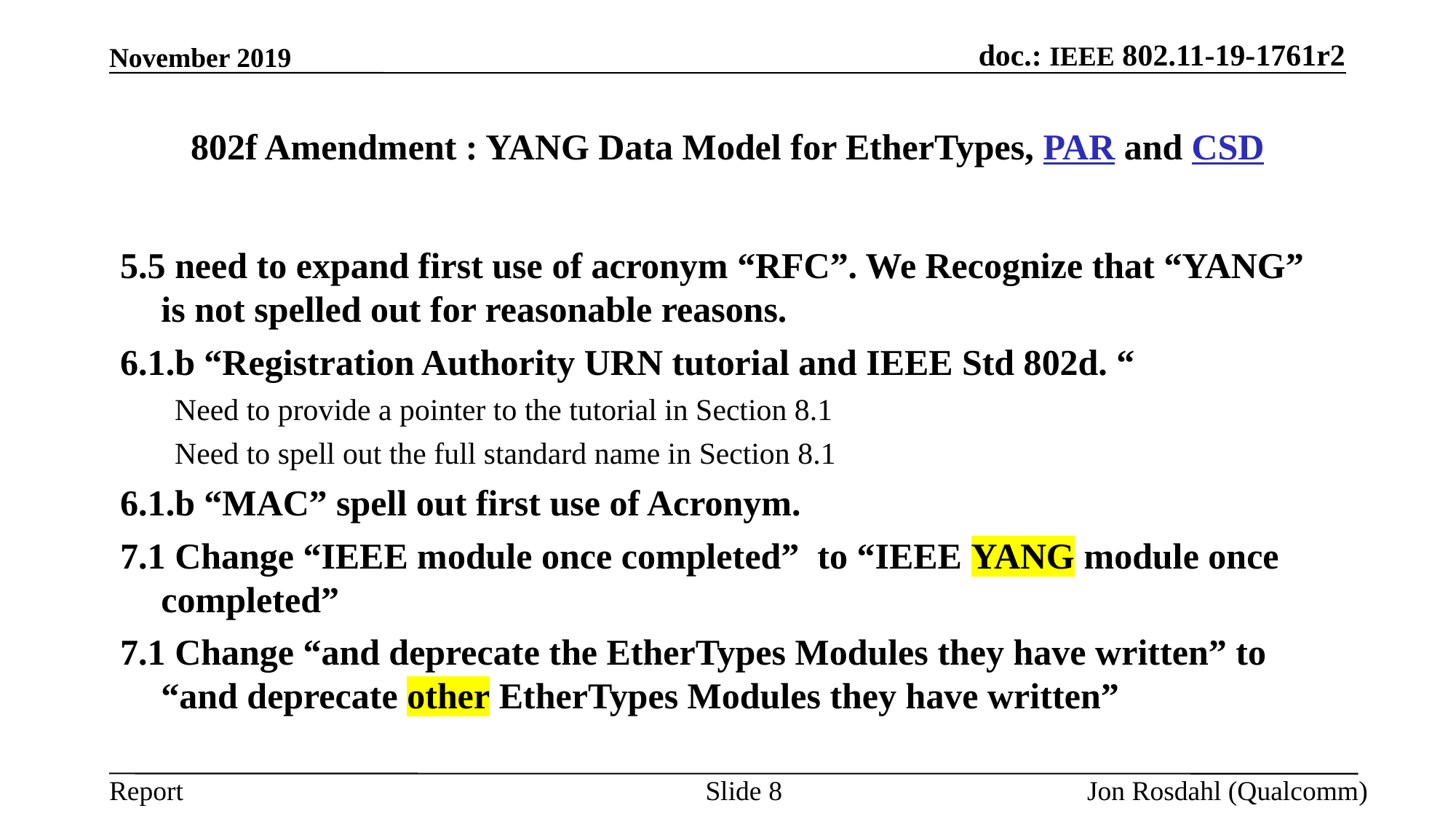

November 2019
# 802f Amendment : YANG Data Model for EtherTypes, PAR and CSD
5.5 need to expand first use of acronym “RFC”. We Recognize that “YANG” is not spelled out for reasonable reasons.
6.1.b “Registration Authority URN tutorial and IEEE Std 802d. “
Need to provide a pointer to the tutorial in Section 8.1
Need to spell out the full standard name in Section 8.1
6.1.b “MAC” spell out first use of Acronym.
7.1 Change “IEEE module once completed”  to “IEEE YANG module once completed”
7.1 Change “and deprecate the EtherTypes Modules they have written” to “and deprecate other EtherTypes Modules they have written”
Slide 8
Jon Rosdahl (Qualcomm)